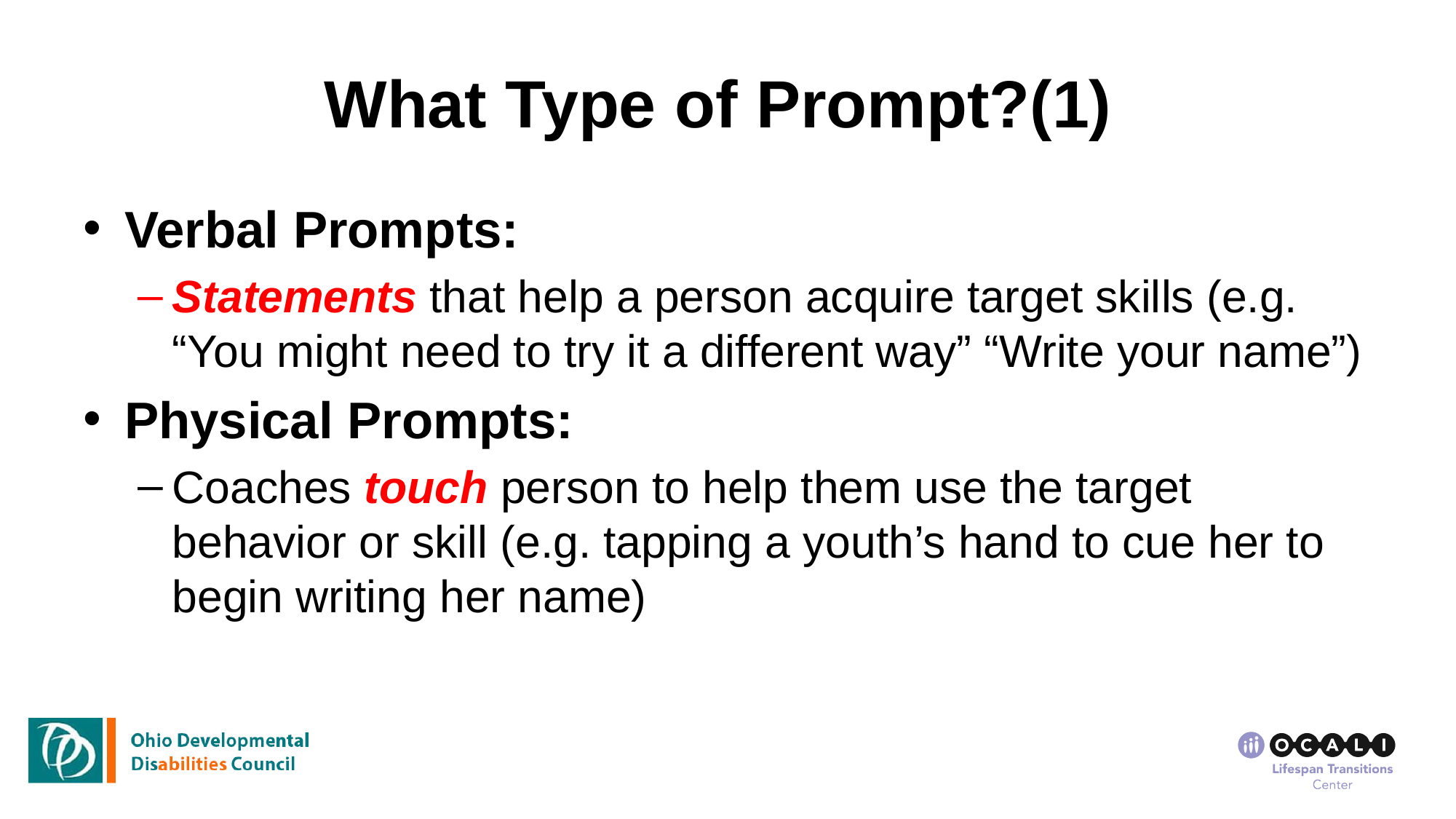

# What Type of Prompt?(1)
Verbal Prompts:
Statements that help a person acquire target skills (e.g. “You might need to try it a different way” “Write your name”)
Physical Prompts:
Coaches touch person to help them use the target behavior or skill (e.g. tapping a youth’s hand to cue her to begin writing her name)